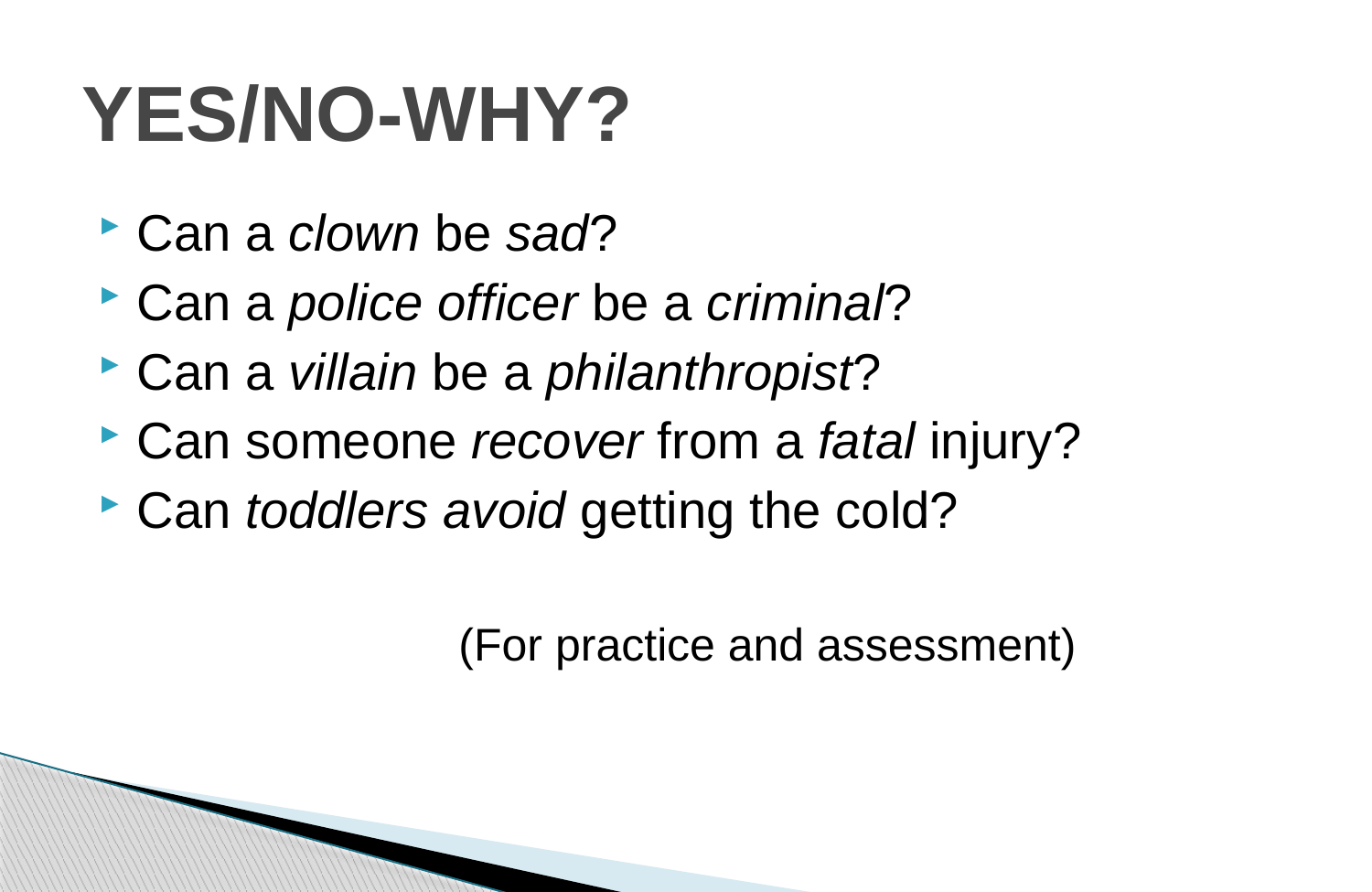

# YES/NO-WHY?
Can a clown be sad?
Can a police officer be a criminal?
Can a villain be a philanthropist?
Can someone recover from a fatal injury?
Can toddlers avoid getting the cold?

                (For practice and assessment)